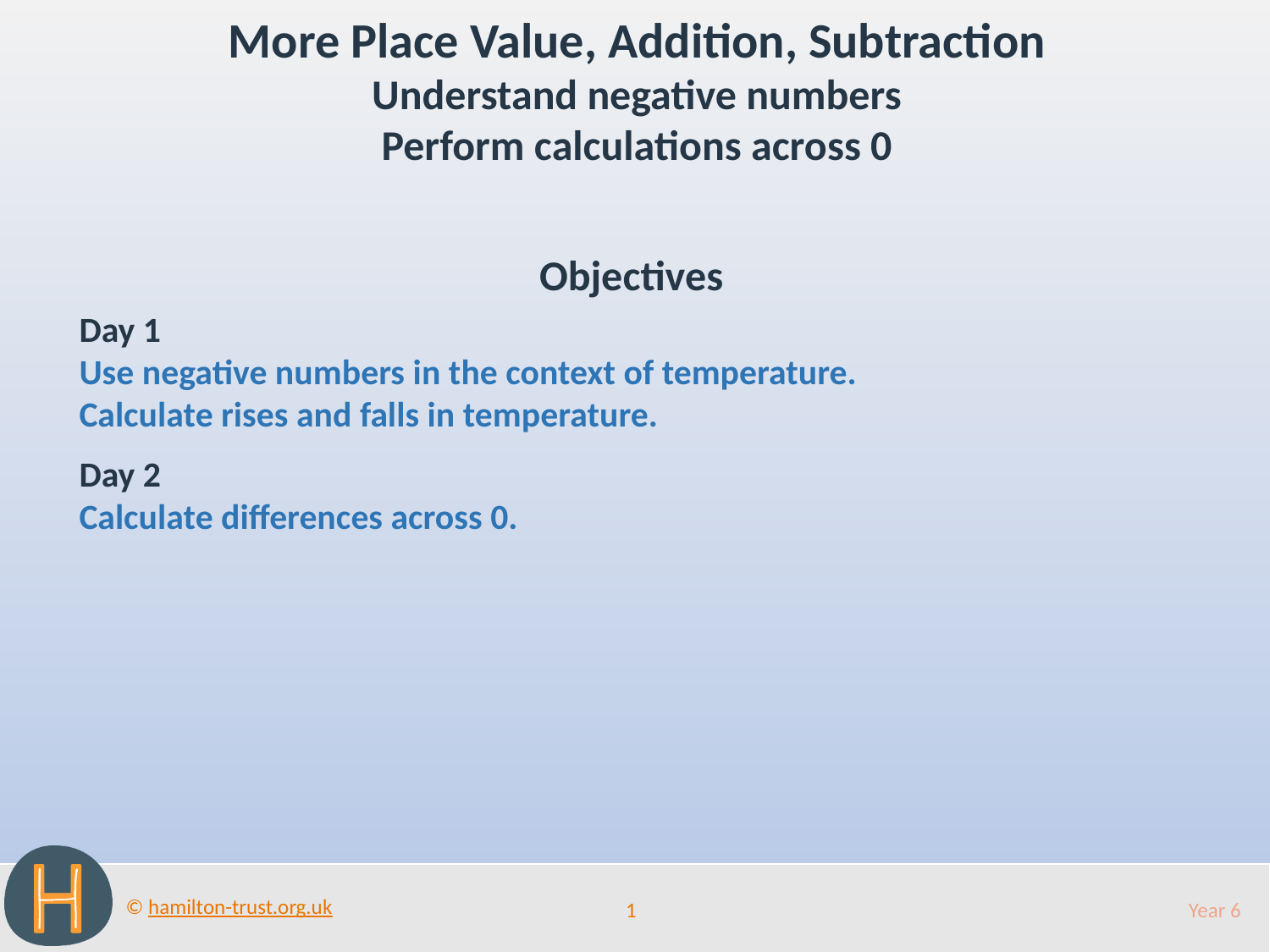

More Place Value, Addition, Subtraction
Understand negative numbers
Perform calculations across 0
Objectives
Day 1
Use negative numbers in the context of temperature.                              Calculate rises and falls in temperature.
Day 2
Calculate differences across 0.
1
Year 6